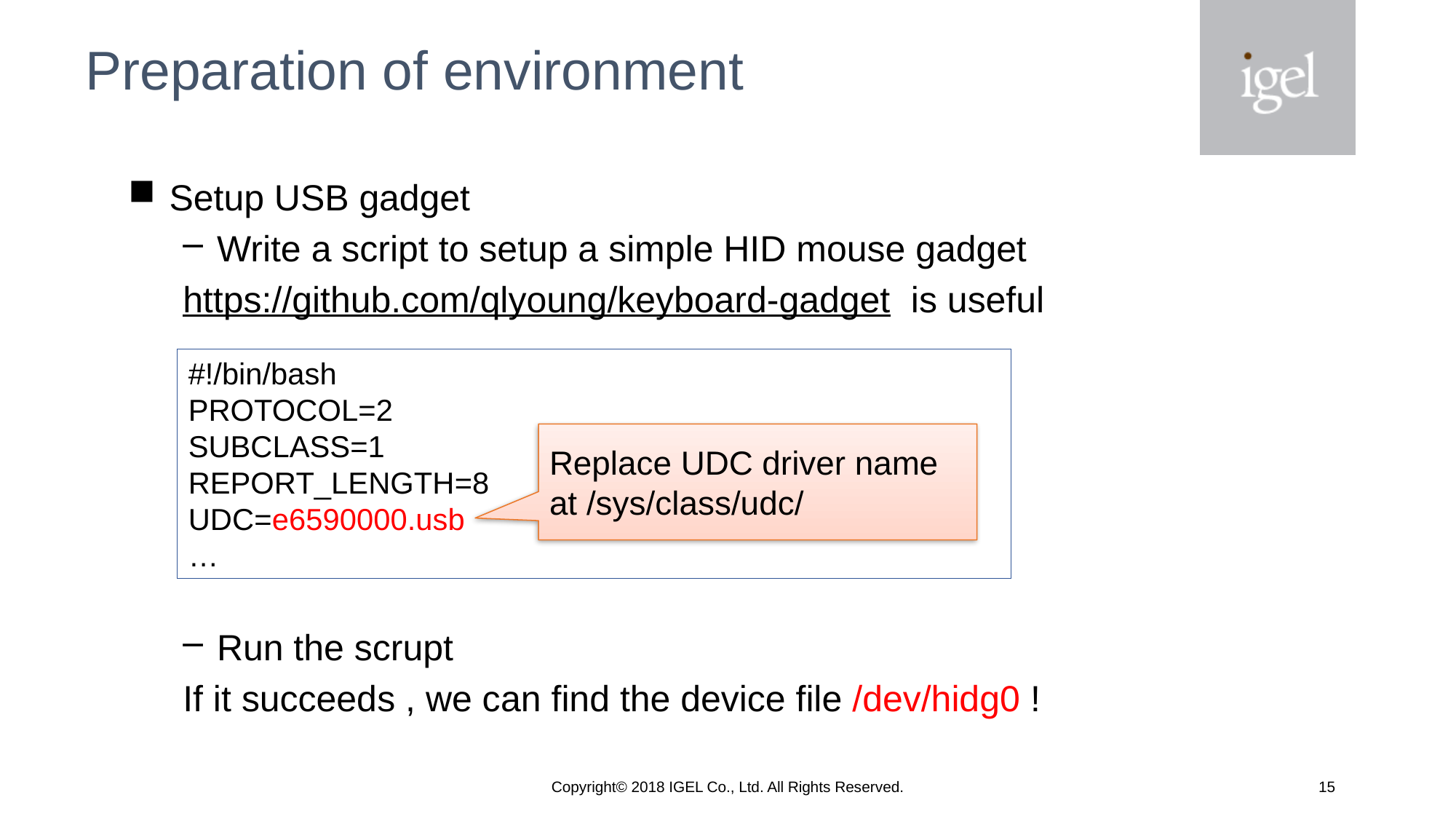

# Preparation of environment
Setup USB gadget
Write a script to setup a simple HID mouse gadget
https://github.com/qlyoung/keyboard-gadget  is useful

Run the scrupt
If it succeeds , we can find the device file /dev/hidg0 !

#!/bin/bash
PROTOCOL=2
SUBCLASS=1
REPORT_LENGTH=8
UDC=e6590000.usb
…
Replace UDC driver name at /sys/class/udc/
Copyright© 2018 IGEL Co., Ltd. All Rights Reserved.
15